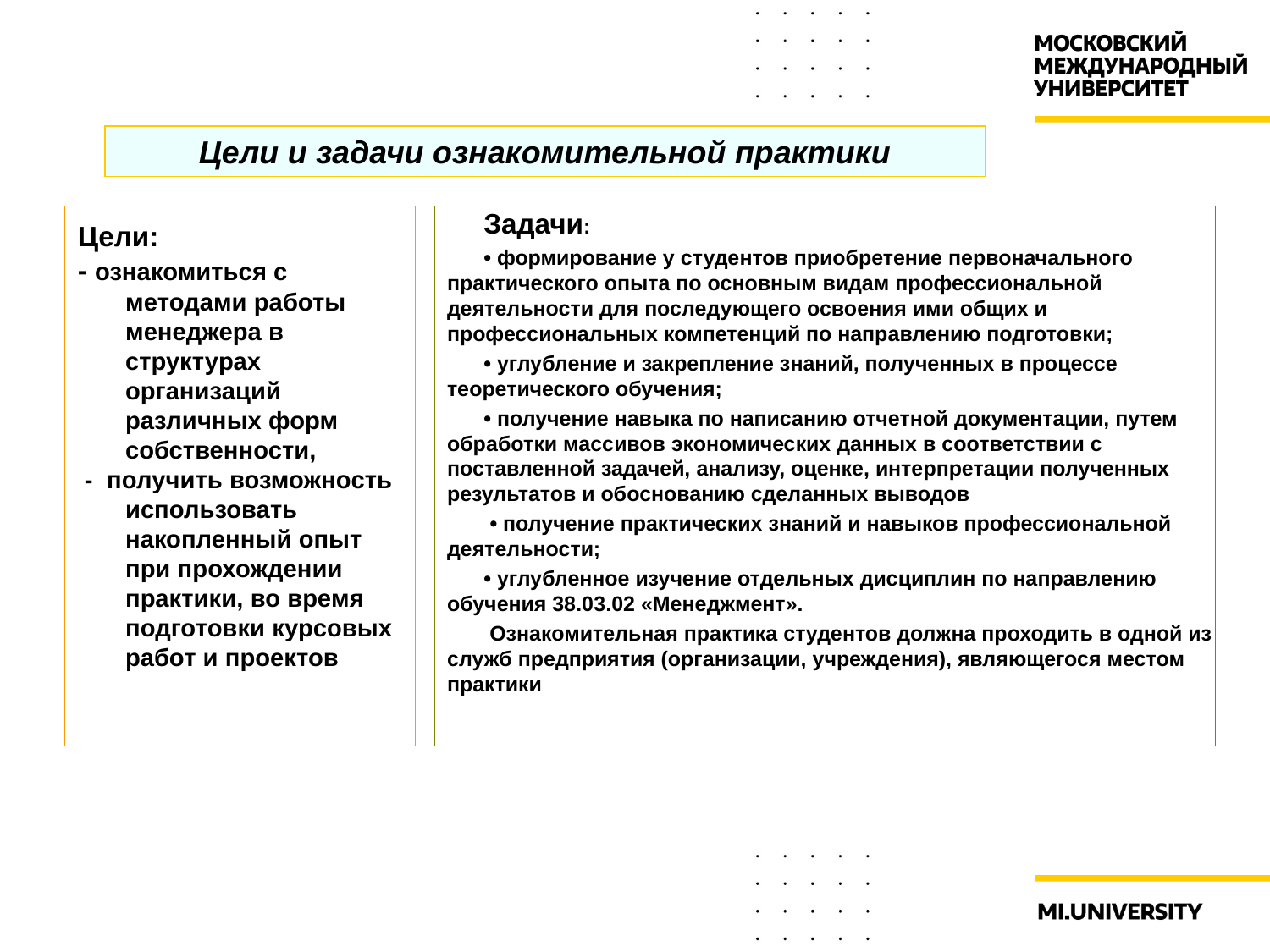

4
Цели и задачи ознакомительной практики
Цели:
- ознакомиться с методами работы менеджера в структурах организаций различных форм собственности,
 -  получить возможность использовать  накопленный опыт при прохождении практики, во время подготовки курсовых работ и проектов
Задачи:
• формирование у студентов приобретение первоначального практического опыта по основным видам профессиональной деятельности для последующего освоения ими общих и профессиональных компетенций по направлению подготовки;
• углубление и закрепление знаний, полученных в процессе теоретического обучения;
• получение навыка по написанию отчетной документации, путем обработки массивов экономических данных в соответствии с поставленной задачей, анализу, оценке, интерпретации полученных результатов и обоснованию сделанных выводов
 • получение практических знаний и навыков профессиональной деятельности;
• углубленное изучение отдельных дисциплин по направлению обучения 38.03.02 «Менеджмент».
 Ознакомительная практика студентов должна проходить в одной из служб предприятия (организации, учреждения), являющегося местом практики